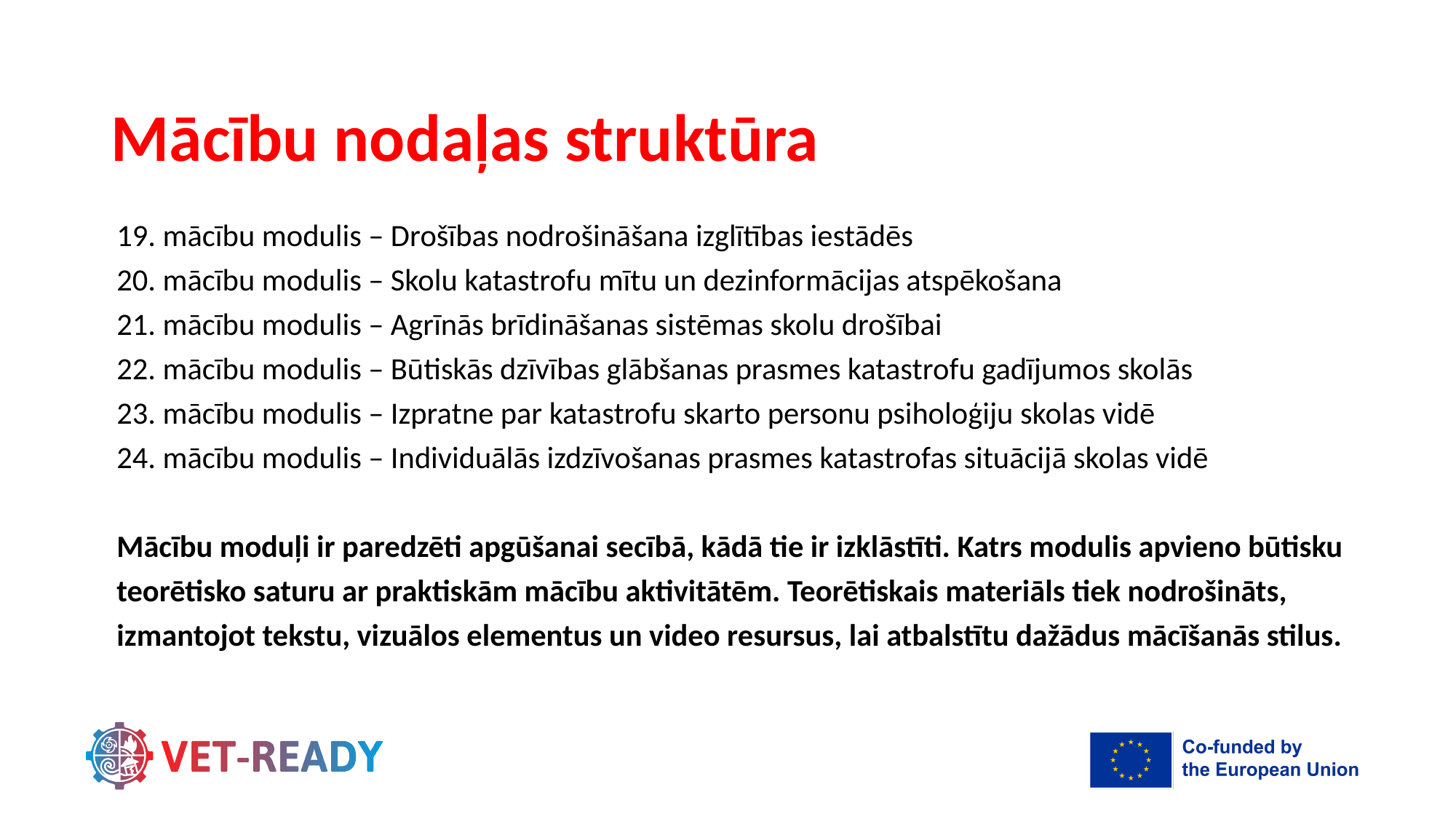

# Mācību nodaļas struktūra
19. mācību modulis – Drošības nodrošināšana izglītības iestādēs
20. mācību modulis – Skolu katastrofu mītu un dezinformācijas atspēkošana
21. mācību modulis – Agrīnās brīdināšanas sistēmas skolu drošībai
22. mācību modulis – Būtiskās dzīvības glābšanas prasmes katastrofu gadījumos skolās
23. mācību modulis – Izpratne par katastrofu skarto personu psiholoģiju skolas vidē
24. mācību modulis – Individuālās izdzīvošanas prasmes katastrofas situācijā skolas vidē

Mācību moduļi ir paredzēti apgūšanai secībā, kādā tie ir izklāstīti. Katrs modulis apvieno būtisku teorētisko saturu ar praktiskām mācību aktivitātēm. Teorētiskais materiāls tiek nodrošināts, izmantojot tekstu, vizuālos elementus un video resursus, lai atbalstītu dažādus mācīšanās stilus.